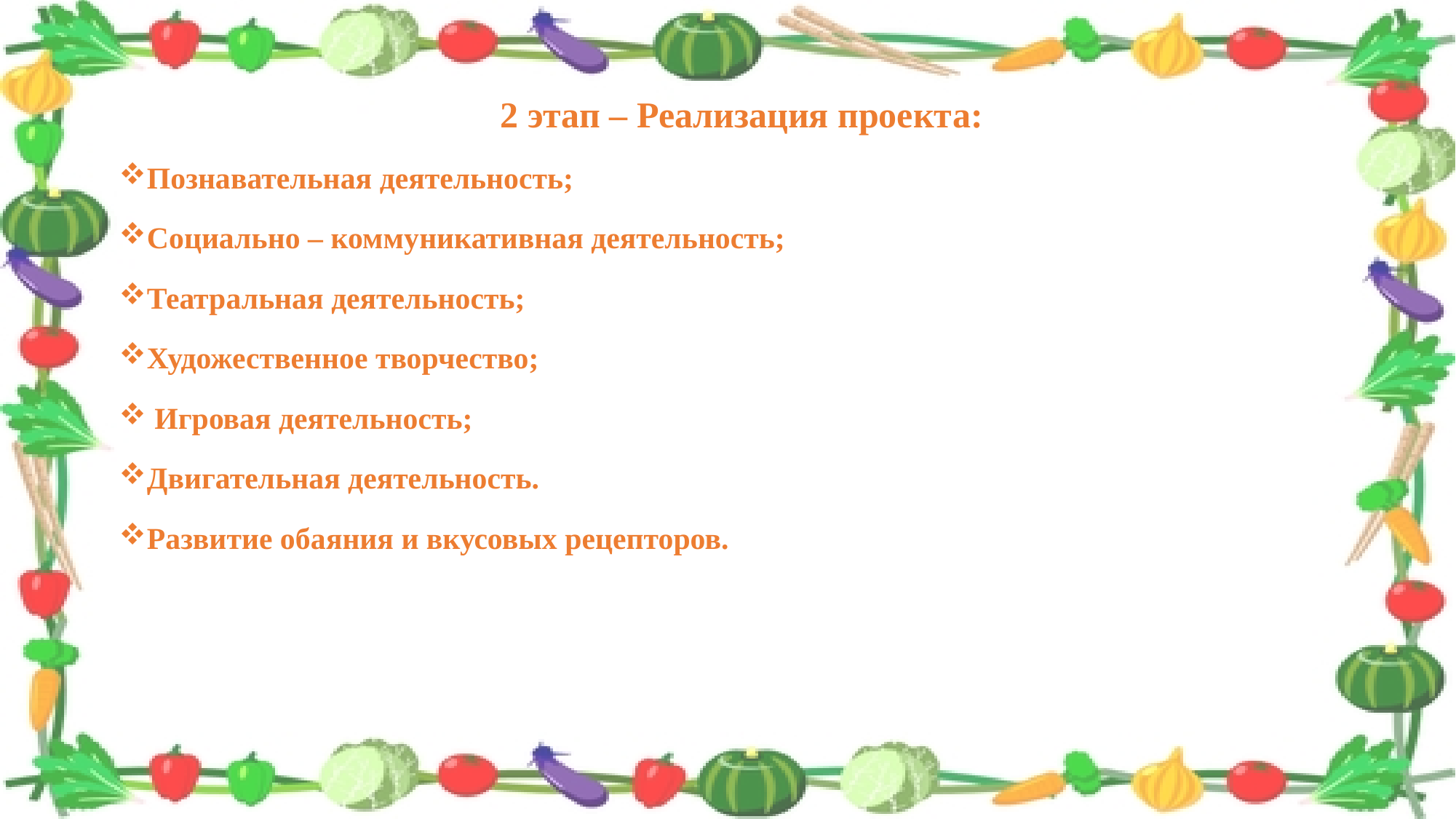

2 этап – Реализация проекта:
Познавательная деятельность;
Социально – коммуникативная деятельность;
Театральная деятельность;
Художественное творчество;
 Игровая деятельность;
Двигательная деятельность.
Развитие обаяния и вкусовых рецепторов.